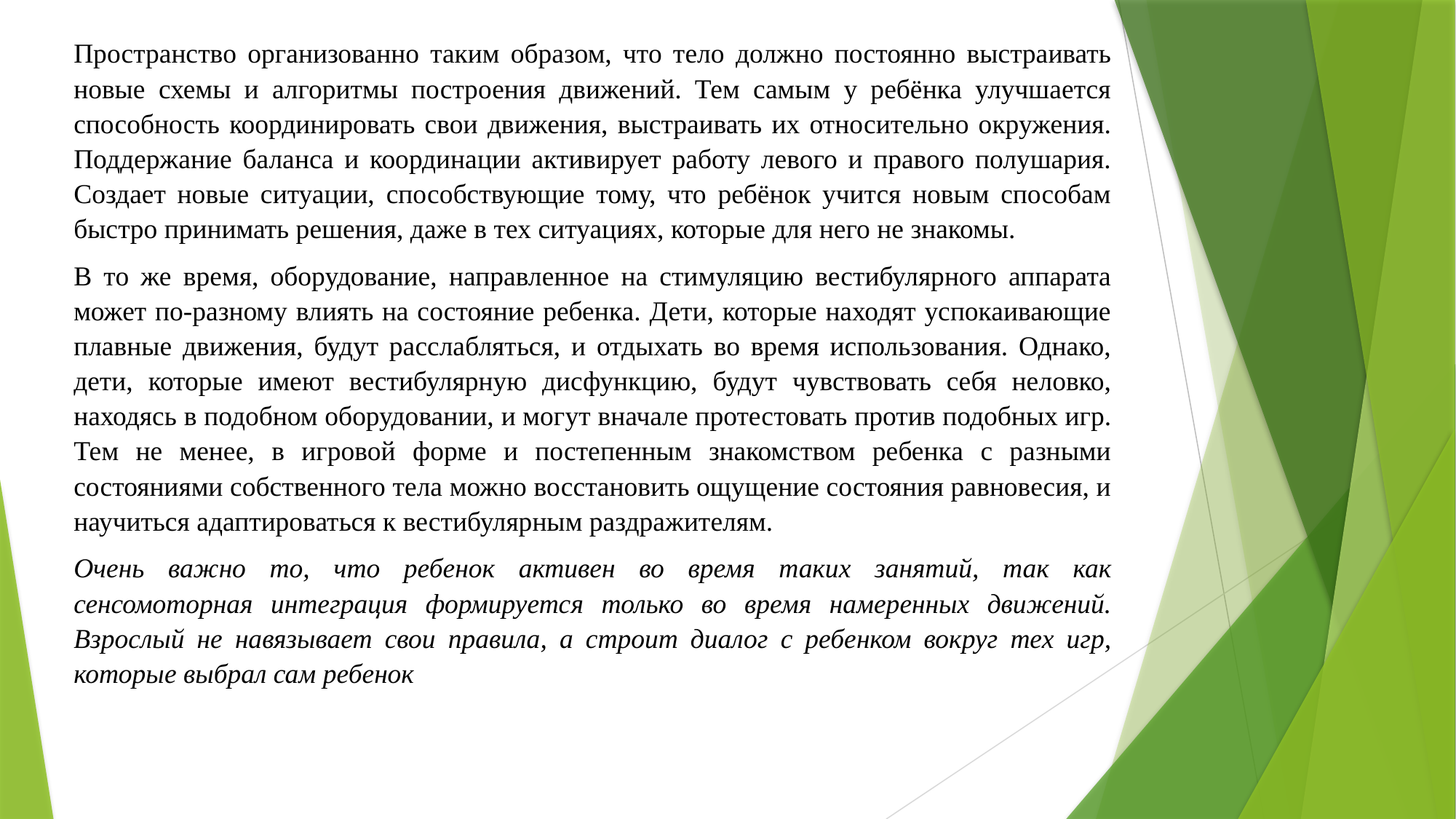

Пространство организованно таким образом, что тело должно постоянно выстраивать новые схемы и алгоритмы построения движений. Тем самым у ребёнка улучшается способность координировать свои движения, выстраивать их относительно окружения. Поддержание баланса и координации активирует работу левого и правого полушария. Создает новые ситуации, способствующие тому, что ребёнок учится новым способам быстро принимать решения, даже в тех ситуациях, которые для него не знакомы.
В то же время, оборудование, направленное на стимуляцию вестибулярного аппарата может по-разному влиять на состояние ребенка. Дети, которые находят успокаивающие плавные движения, будут расслабляться, и отдыхать во время использования. Однако, дети, которые имеют вестибулярную дисфункцию, будут чувствовать себя неловко, находясь в подобном оборудовании, и могут вначале протестовать против подобных игр. Тем не менее, в игровой форме и постепенным знакомством ребенка с разными состояниями собственного тела можно восстановить ощущение состояния равновесия, и научиться адаптироваться к вестибулярным раздражителям.
Очень важно то, что ребенок активен во время таких занятий, так как сенсомоторная интеграция формируется только во время намеренных движений. Взрослый не навязывает свои правила, а строит диалог с ребенком вокруг тех игр, которые выбрал сам ребенок